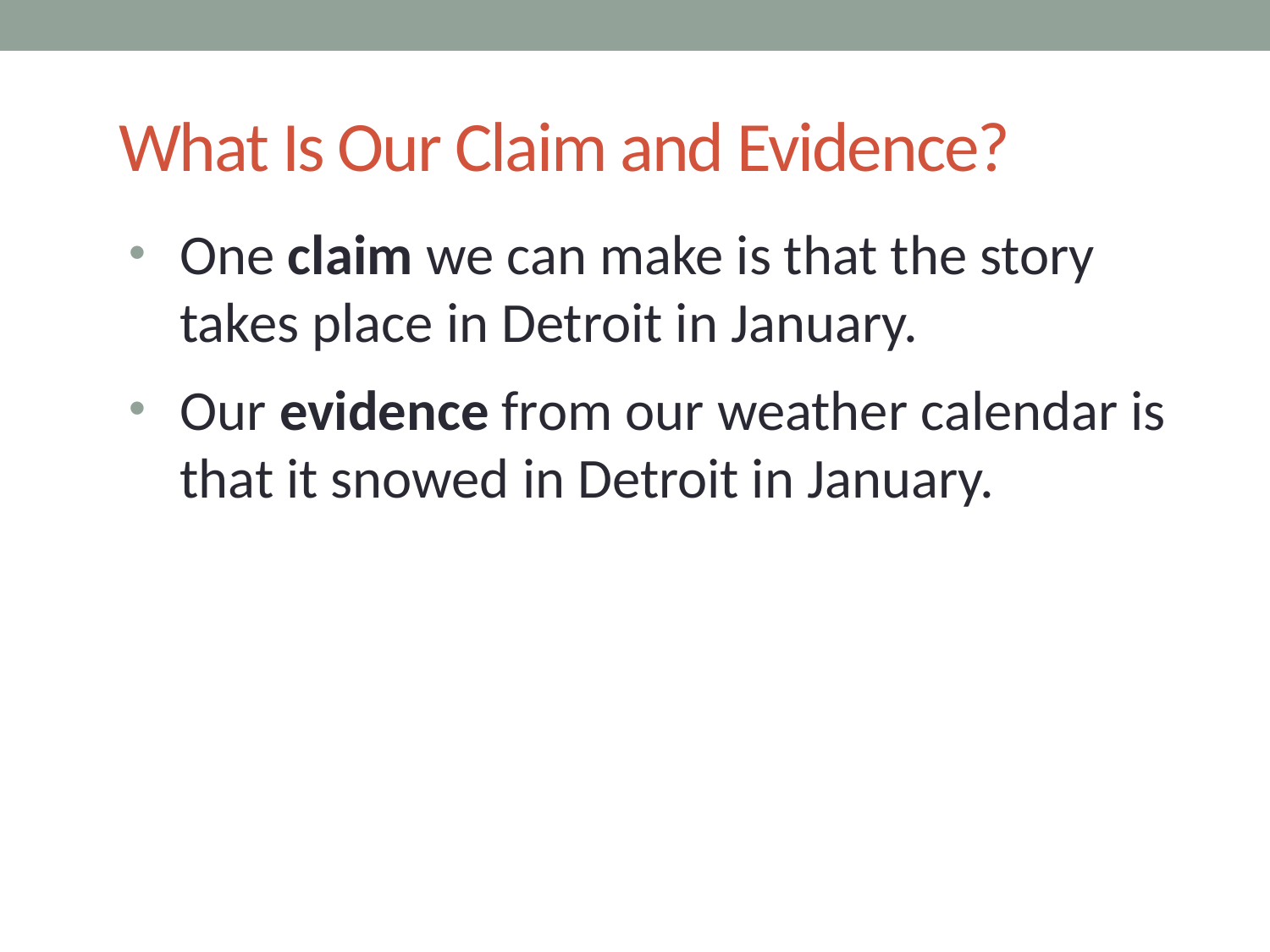

# What Is Our Claim and Evidence?
One claim we can make is that the story takes place in Detroit in January.
Our evidence from our weather calendar is that it snowed in Detroit in January.